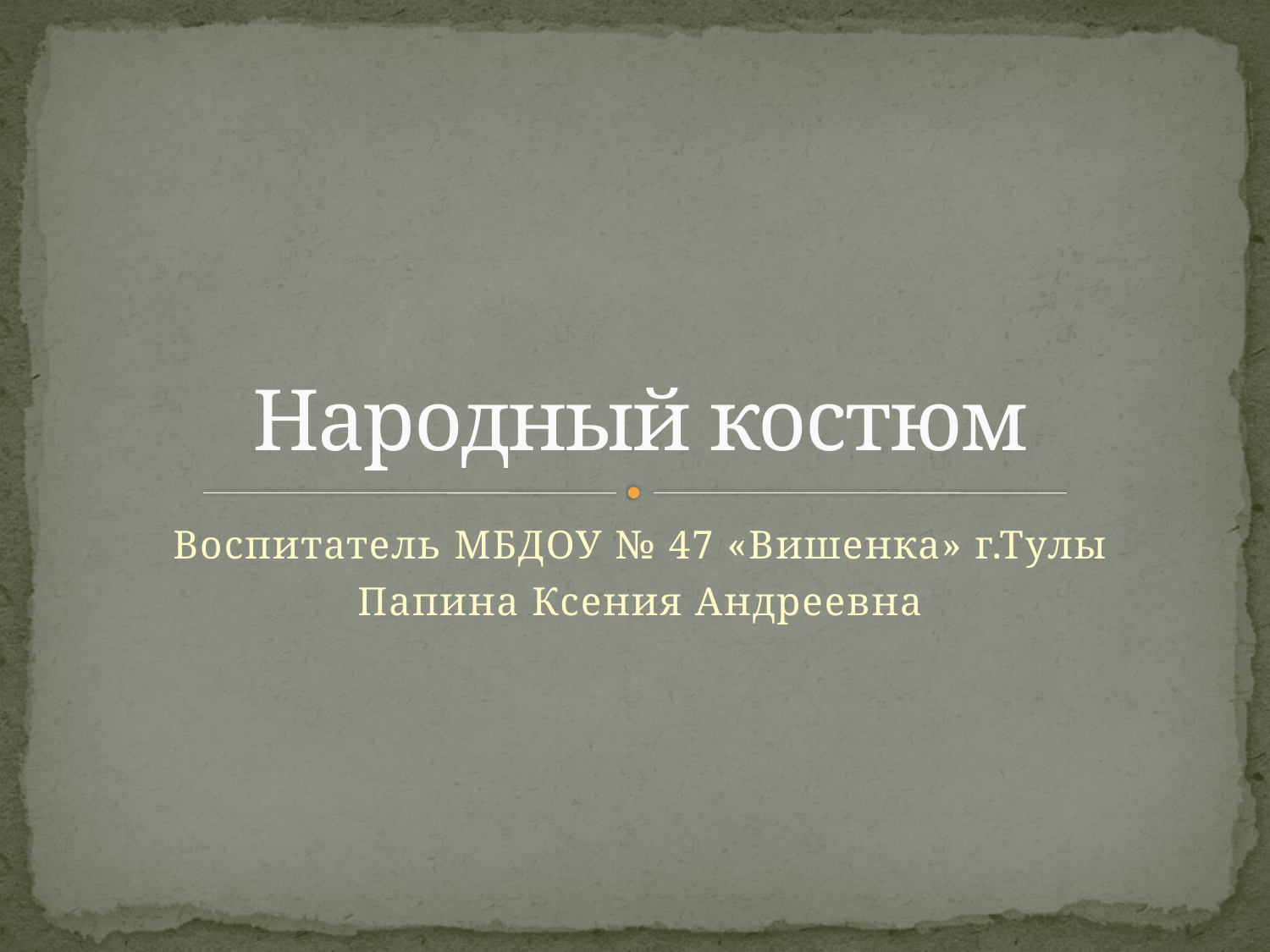

# Народный костюм
Воспитатель МБДОУ № 47 «Вишенка» г.Тулы
Папина Ксения Андреевна